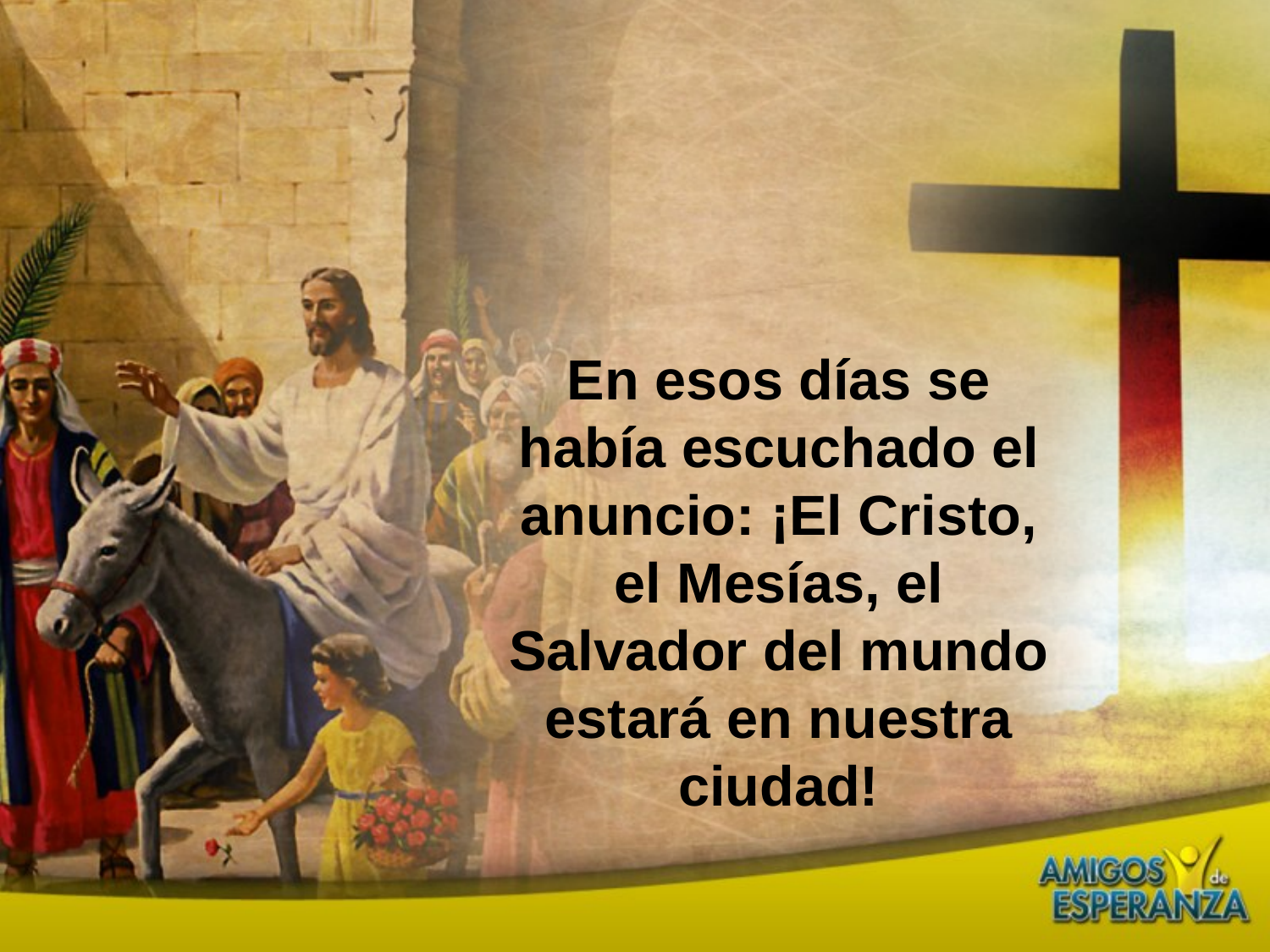

En esos días se había escuchado el anuncio: ¡El Cristo, el Mesías, el Salvador del mundo estará en nuestra ciudad!